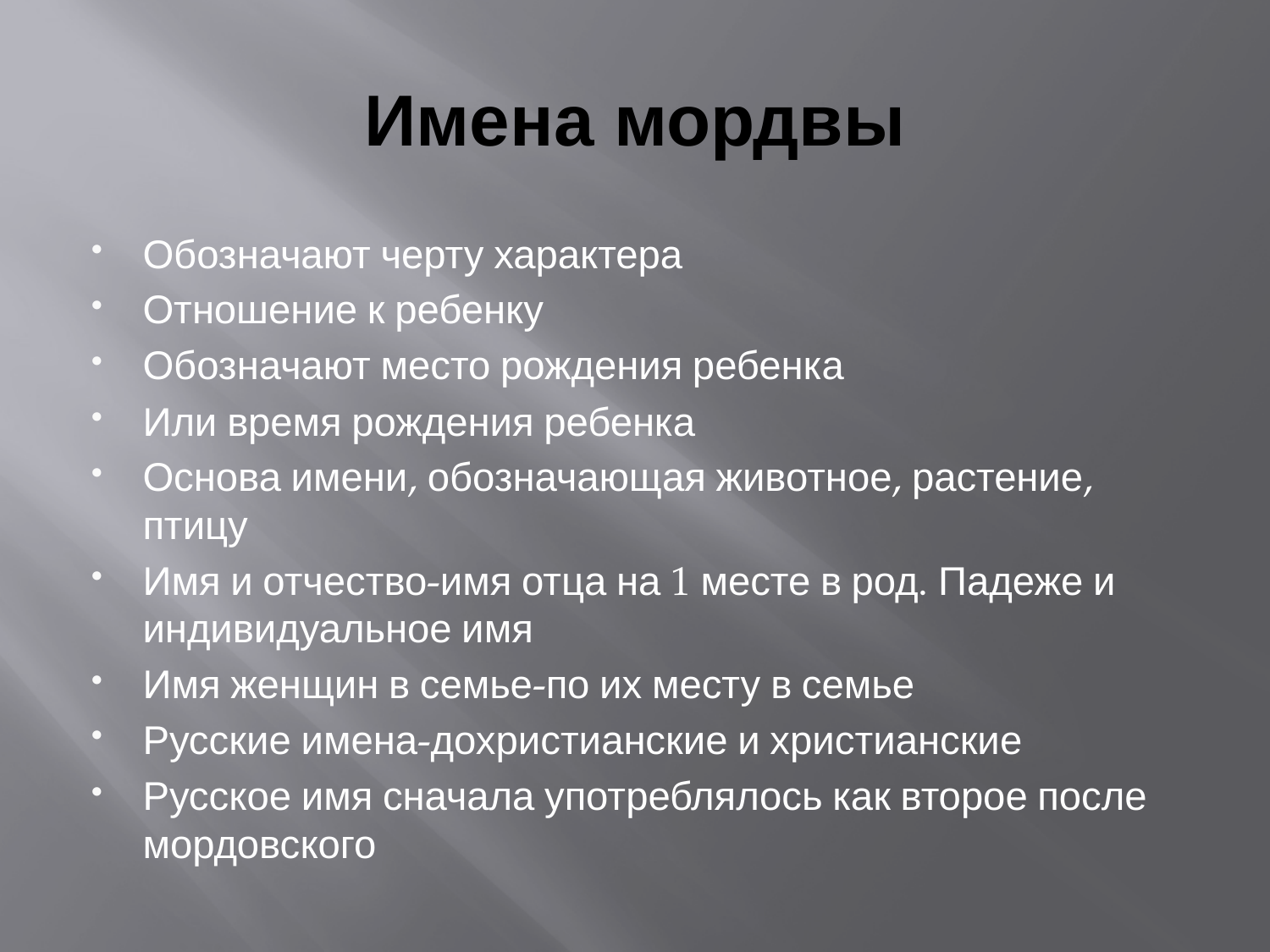

# Имена мордвы
Обозначают черту характера
Отношение к ребенку
Обозначают место рождения ребенка
Или время рождения ребенка
Основа имени, обозначающая животное, растение, птицу
Имя и отчество-имя отца на 1 месте в род. Падеже и индивидуальное имя
Имя женщин в семье-по их месту в семье
Русские имена-дохристианские и христианские
Русское имя сначала употреблялось как второе после мордовского